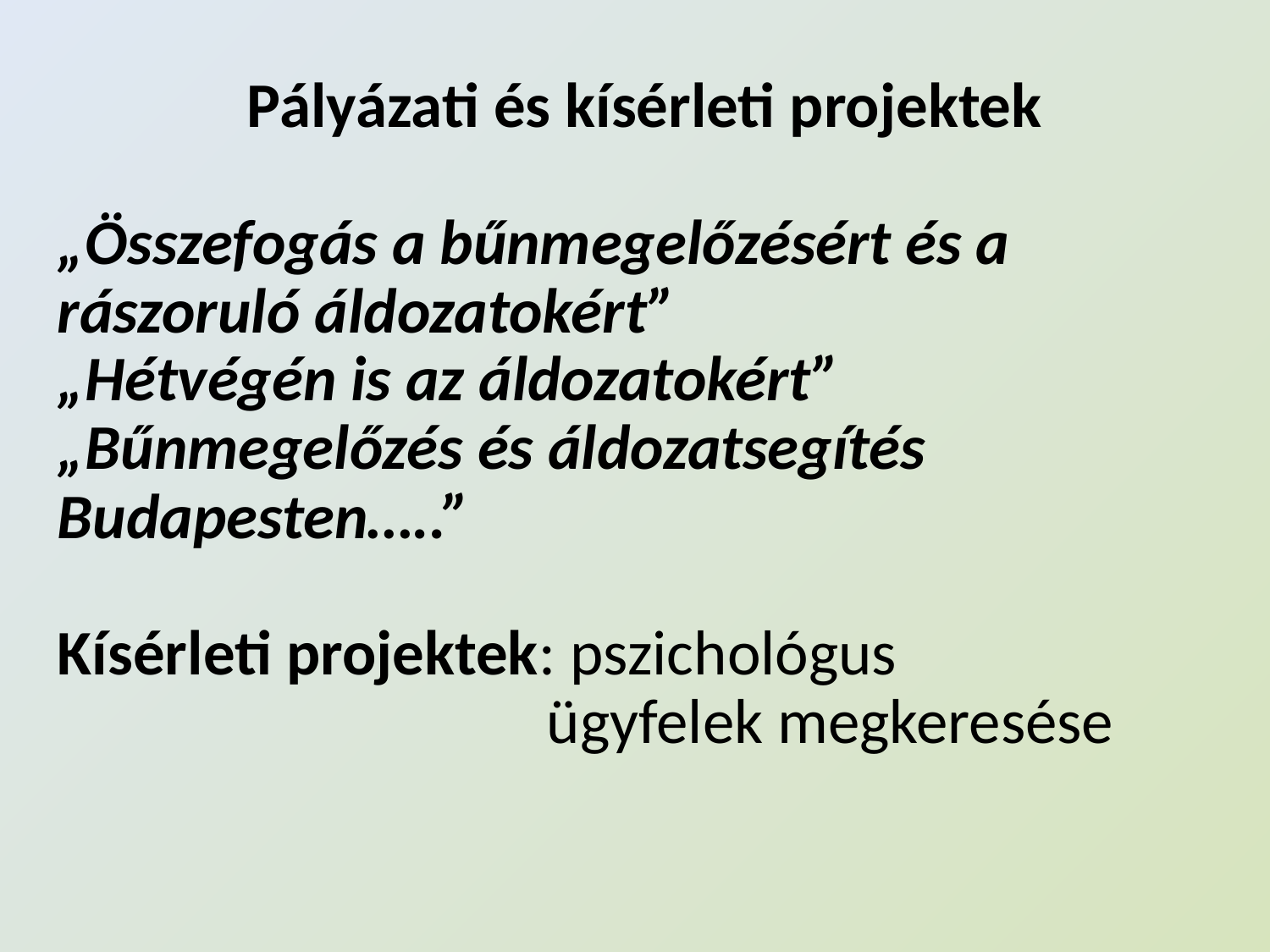

Pályázati és kísérleti projektek

„Összefogás a bűnmegelőzésért és a rászoruló áldozatokért”
„Hétvégén is az áldozatokért”
„Bűnmegelőzés és áldozatsegítés Budapesten…..”

Kísérleti projektek: pszichológus
                                  ügyfelek megkeresése